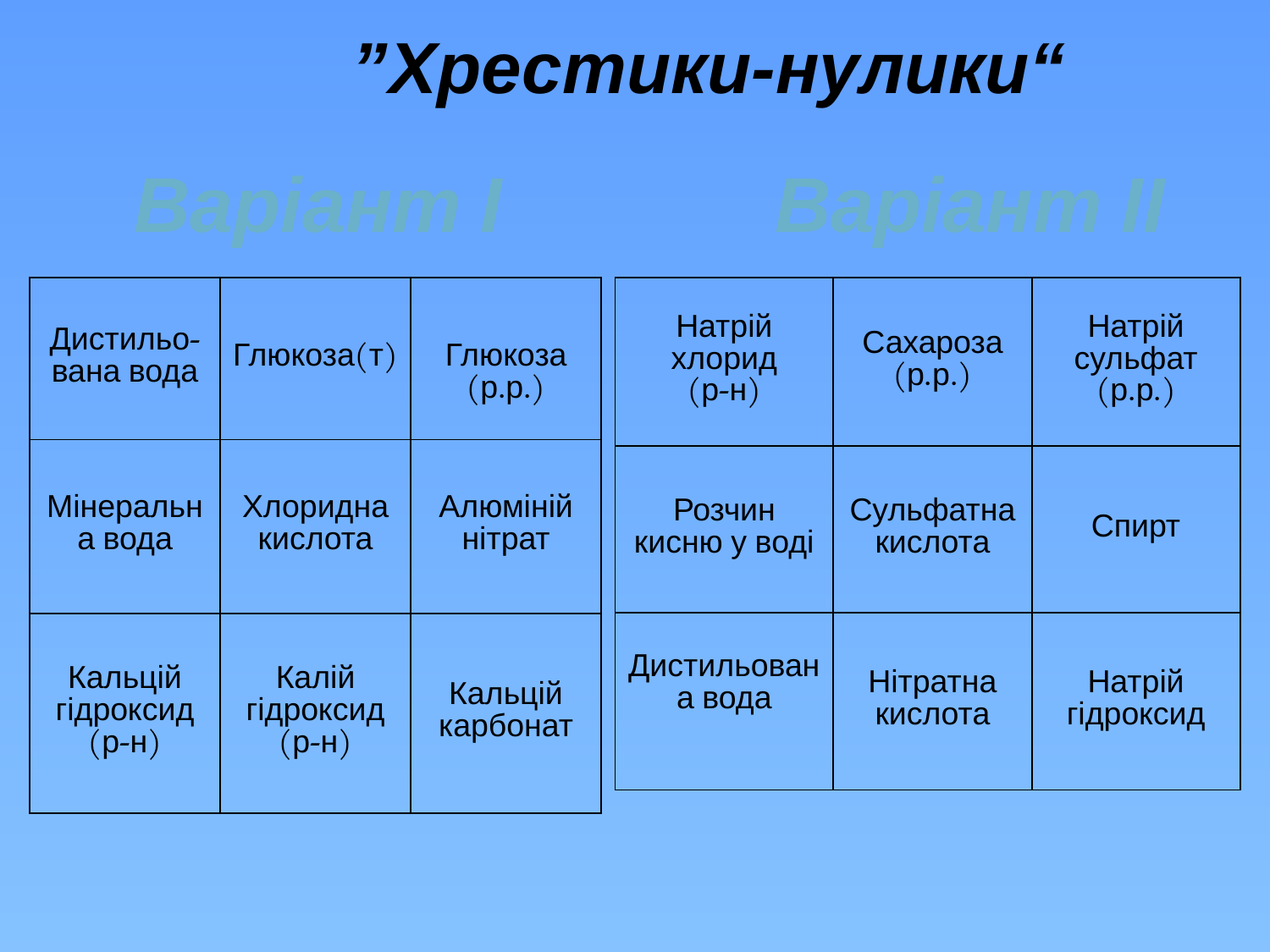

# ”Хрестики-нулики“
Варіант І              Варіант ІІ
| Дистильо-вана вода | Глюкоза(т) | Глюкоза (р.р.) |
| --- | --- | --- |
| Мінеральна вода | Хлоридна кислота | Алюміній нітрат |
| Кальцій гідроксид (р-н) | Калій гідроксид (р-н) | Кальцій карбонат |
| Натрій хлорид (р-н) | Сахароза (р.р.) | Натрій сульфат (р.р.) |
| --- | --- | --- |
| Розчин кисню у воді | Сульфатна кислота | Спирт |
| Дистильована вода | Нітратна кислота | Натрій гідроксид |